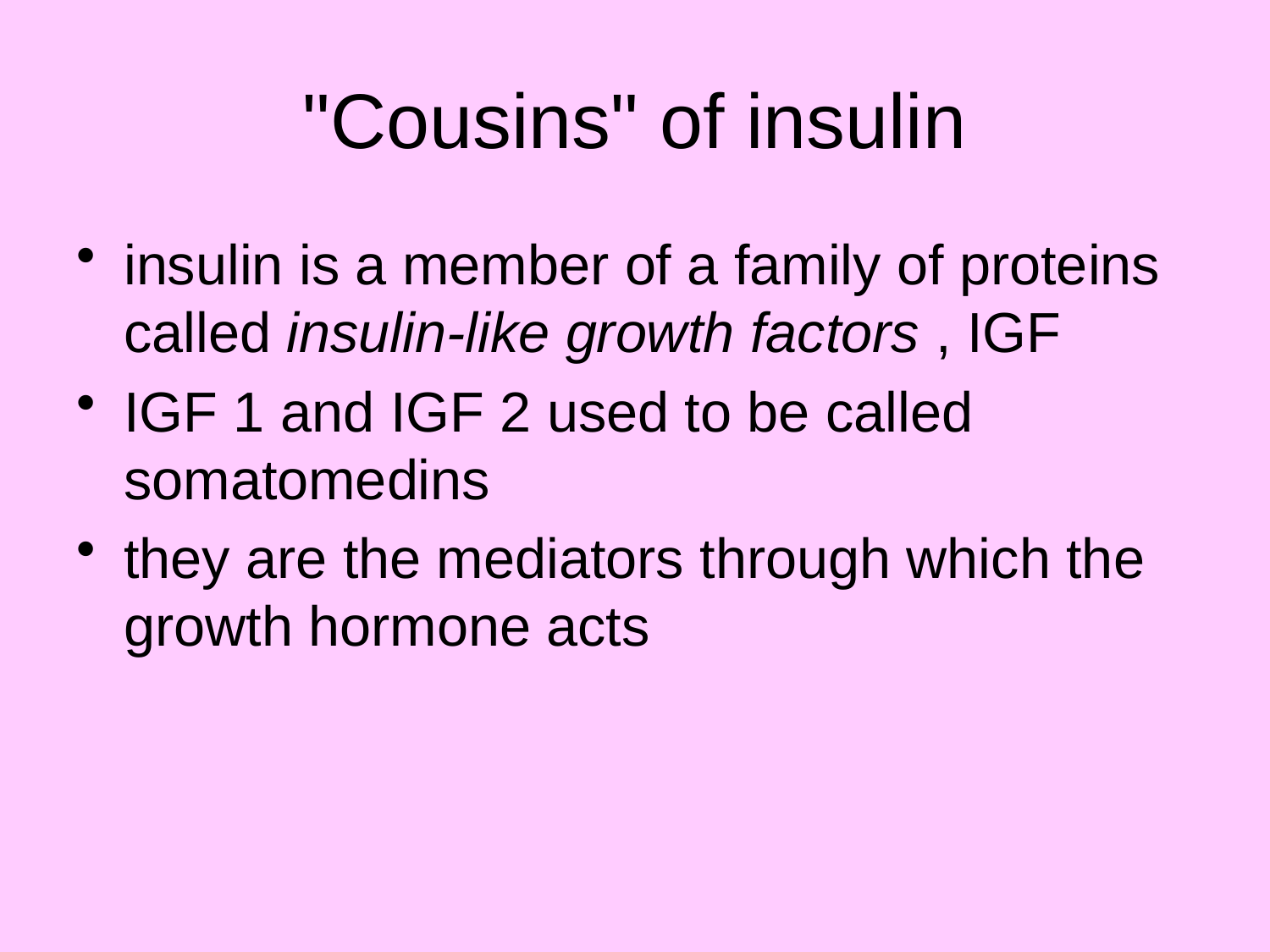

# "Cousins" of insulin
insulin is a member of a family of proteins called insulin-like growth factors , IGF
IGF 1 and IGF 2 used to be called somatomedins
they are the mediators through which the growth hormone acts